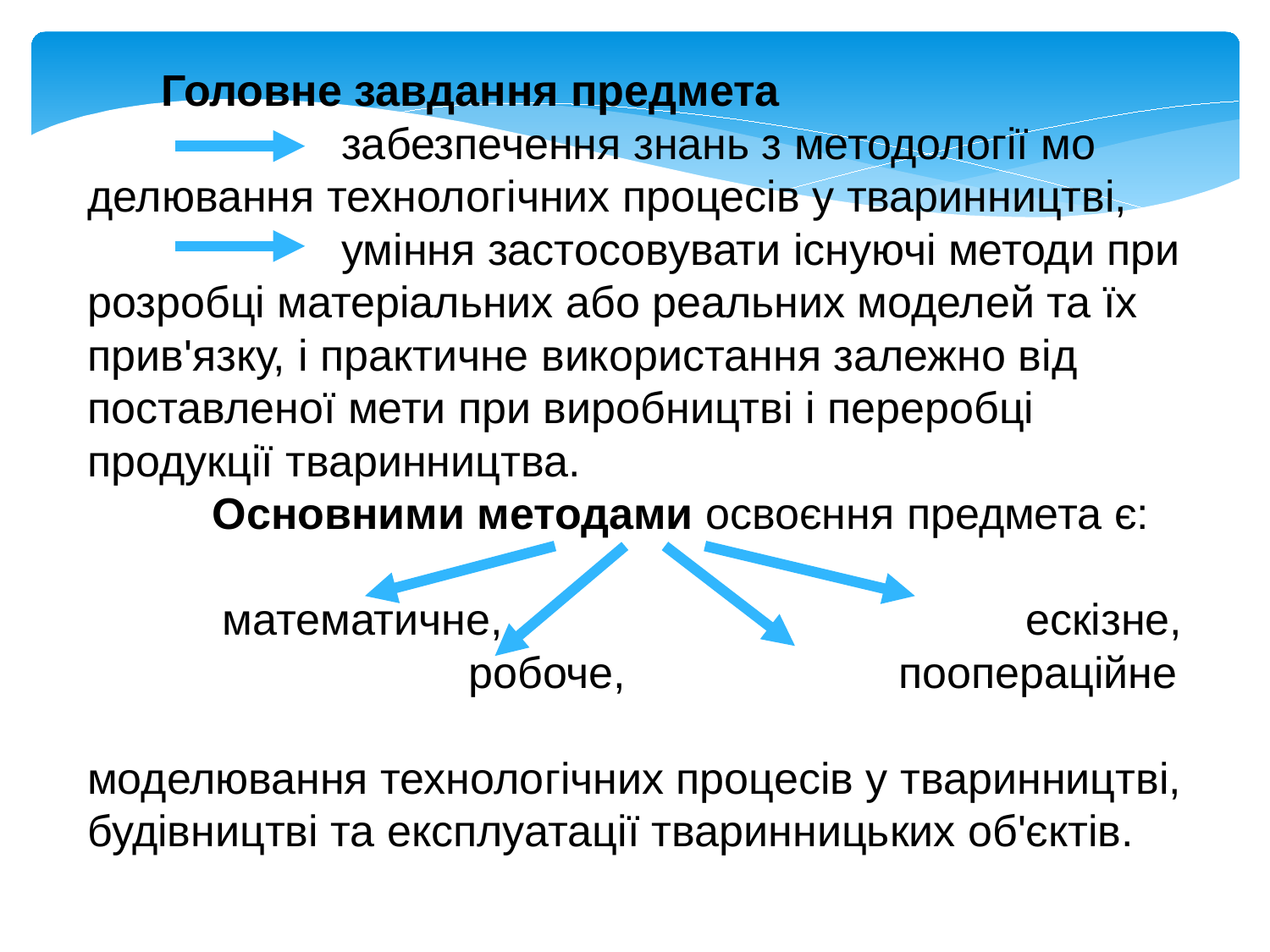

Головне завдання предмета
	 	забезпечення знань з методології мо­делювання технологічних процесів у тваринництві,
		уміння застосовувати існуючі методи при розробці матеріальних або реальних моделей та їх прив'язку, і практичне використання залежно від поставленої мети при виробництві і переробці продукції тваринництва.
      Основними методами освоєння предмета є:

           математичне, 				    ескізне, 			робоче, 		    поопераційне

моделювання технологічних процесів у твари­нництві, будівництві та експлу­атації тваринницьких об'єктів.